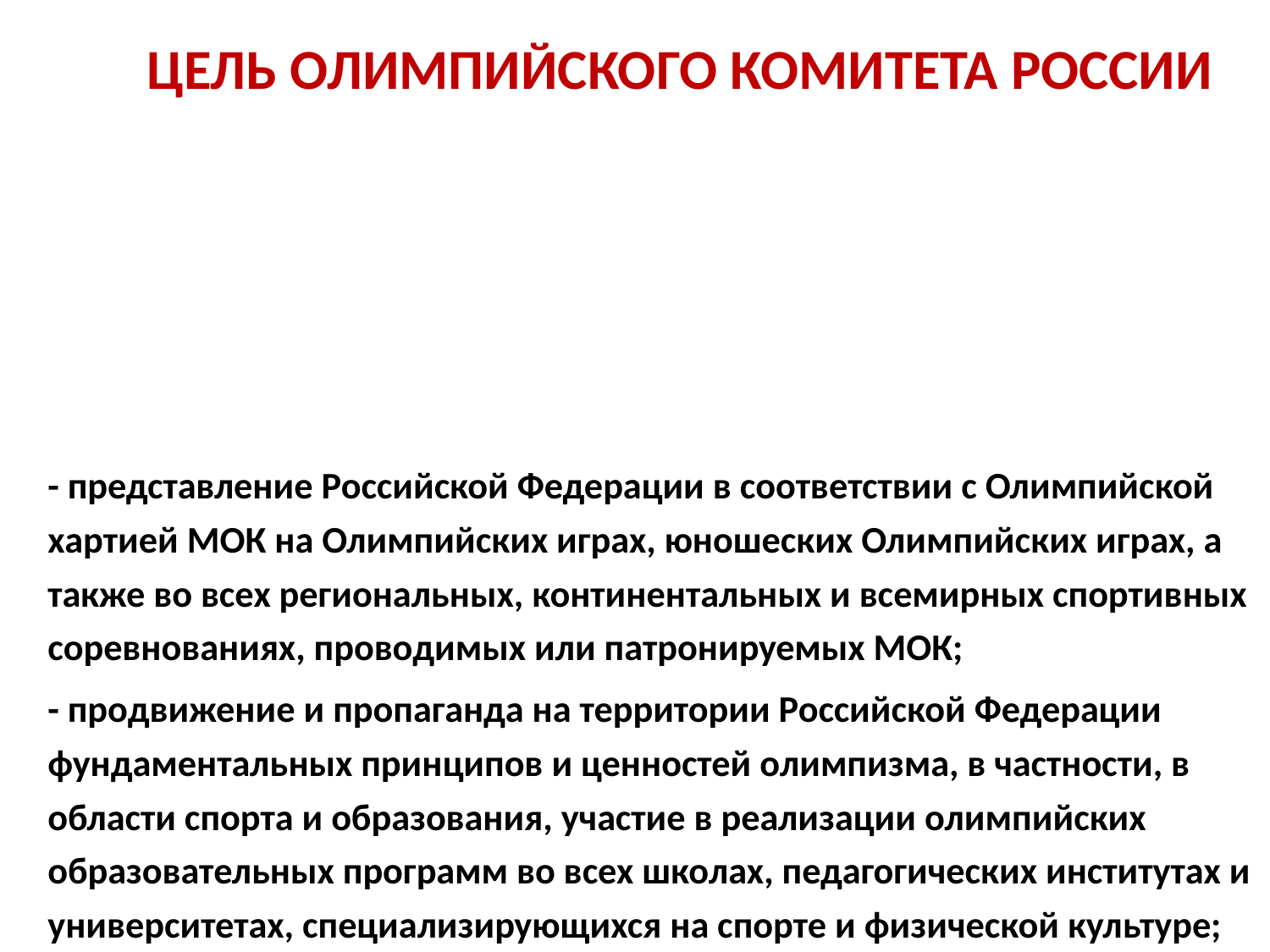

# Цель Олимпийского комитета России

- представление Российской Федерации в соответствии с Олимпийской хартией МОК на Олимпийских играх, юношеских Олимпийских играх, а также во всех региональных, континентальных и всемирных спортивных соревнованиях, проводимых или патронируемых МОК;
- продвижение и пропаганда на территории Российской Федерации фундаментальных принципов и ценностей олимпизма, в частности, в области спорта и образования, участие в реализации олимпийских образовательных программ во всех школах, педагогических институтах и университетах, специализирующихся на спорте и физической культуре;